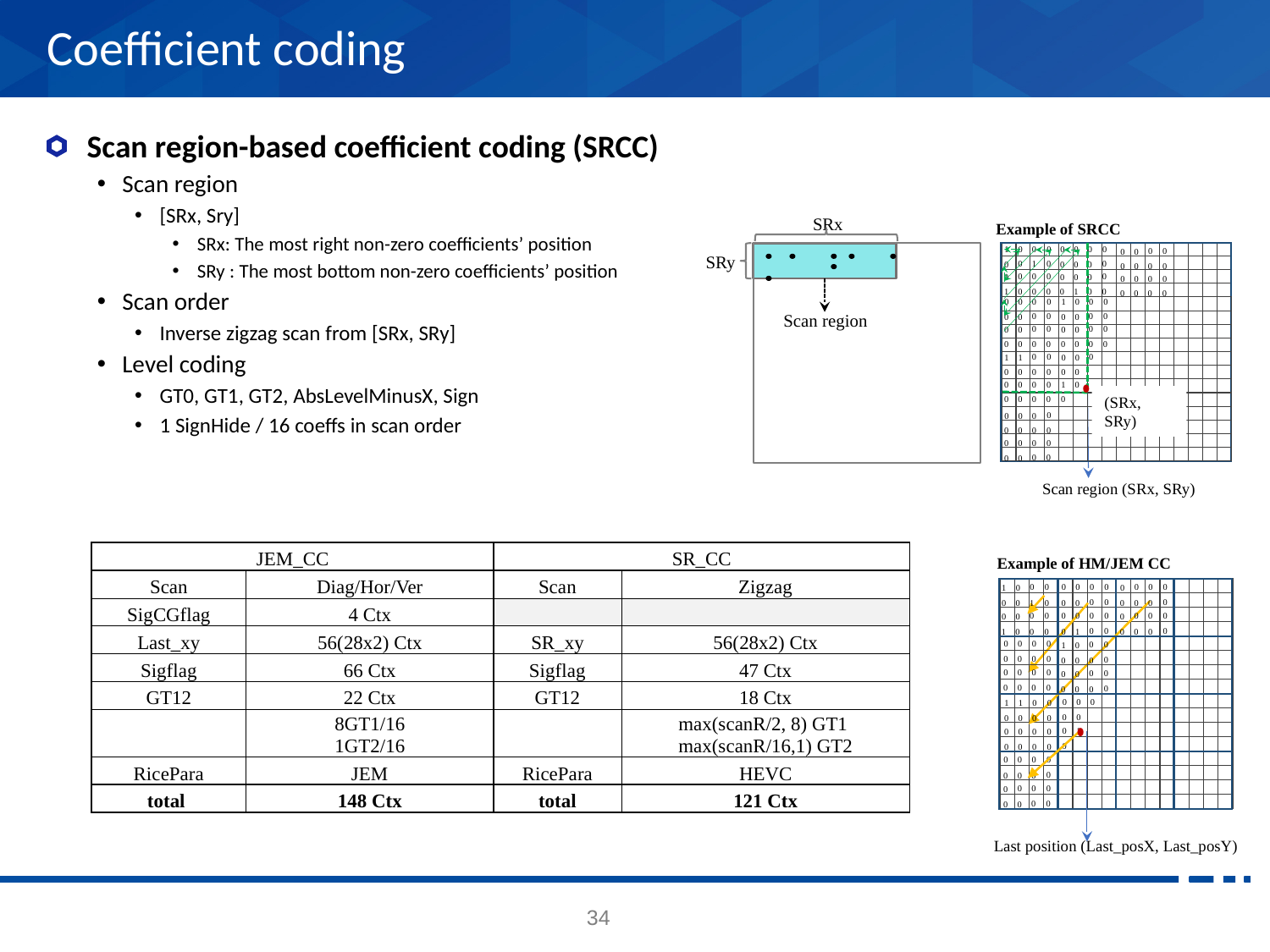

# Coefficient coding
Scan region-based coefficient coding (SRCC)
Scan region
[SRx, Sry]
SRx: The most right non-zero coefficients’ position
SRy : The most bottom non-zero coefficients’ position
Scan order
Inverse zigzag scan from [SRx, SRy]
Level coding
GT0, GT1, GT2, AbsLevelMinusX, Sign
1 SignHide / 16 coeffs in scan order

SRx

SRy

Scan region
Example of SRCC
0
0
0
1
0
1
0
0
0
0
0
0
0
0
1
0
0
0
0
0
0
0
0
0
0
0
0
0
0
0
1
0
0
0
0
0
0
0
0
0
0
0
0
0
0
0
0
0

0
0
0
0
0
0
0
0
0
0
0
0
0
0
0
0
0
0
0
1
0
0
0
0
0
0
0
0
0
0
0
0

0
0
1
1
0
0
0
0
0
0
0
0
0
0
0
0

0
0
0

0
0

0
1

0

(SRx, SRy)

0
0
0
0
0
0
0
0
0
0
0
0
0
0
0
0

Scan region (SRx, SRy)
| JEM\_CC |  | SR\_CC |  |
| --- | --- | --- | --- |
| Scan | Diag/Hor/Ver | Scan | Zigzag |
| SigCGflag | 4 Ctx |  |  |
| Last\_xy | 56(28x2) Ctx | SR\_xy | 56(28x2) Ctx |
| Sigflag | 66 Ctx | Sigflag | 47 Ctx |
| GT12 | 22 Ctx | GT12 | 18 Ctx |
|  | 8GT1/16 1GT2/16 |  | max(scanR/2, 8) GT1 max(scanR/16,1) GT2 |
| RicePara | JEM | RicePara | HEVC |
| total | 148 Ctx | total | 121 Ctx |
Example of HM/JEM CC
0
0
0
0
0
0
0
0
0
0
0
0
0
0
1
0
0
0
0
0
0
0
0
0
0
0
0
0
0
0
0
0
0
0
0
1
0
1
0
0
0
0
0
0
0
0
0
1

0
0
0
0
0
0
0
0
0
0
0
0
0
0
0
0
0
0
0
1
0
0
0
0
0
0
0
0
0
0
0
0

0
0
0

0
0

1
0

0
0
0
1
1
0
0
0
0
0
0
0
0
0
0
0
0

0
0
0
0
0
0
0
0
0
0
0
0
0
0
0
0

Last position (Last_posX, Last_posY)